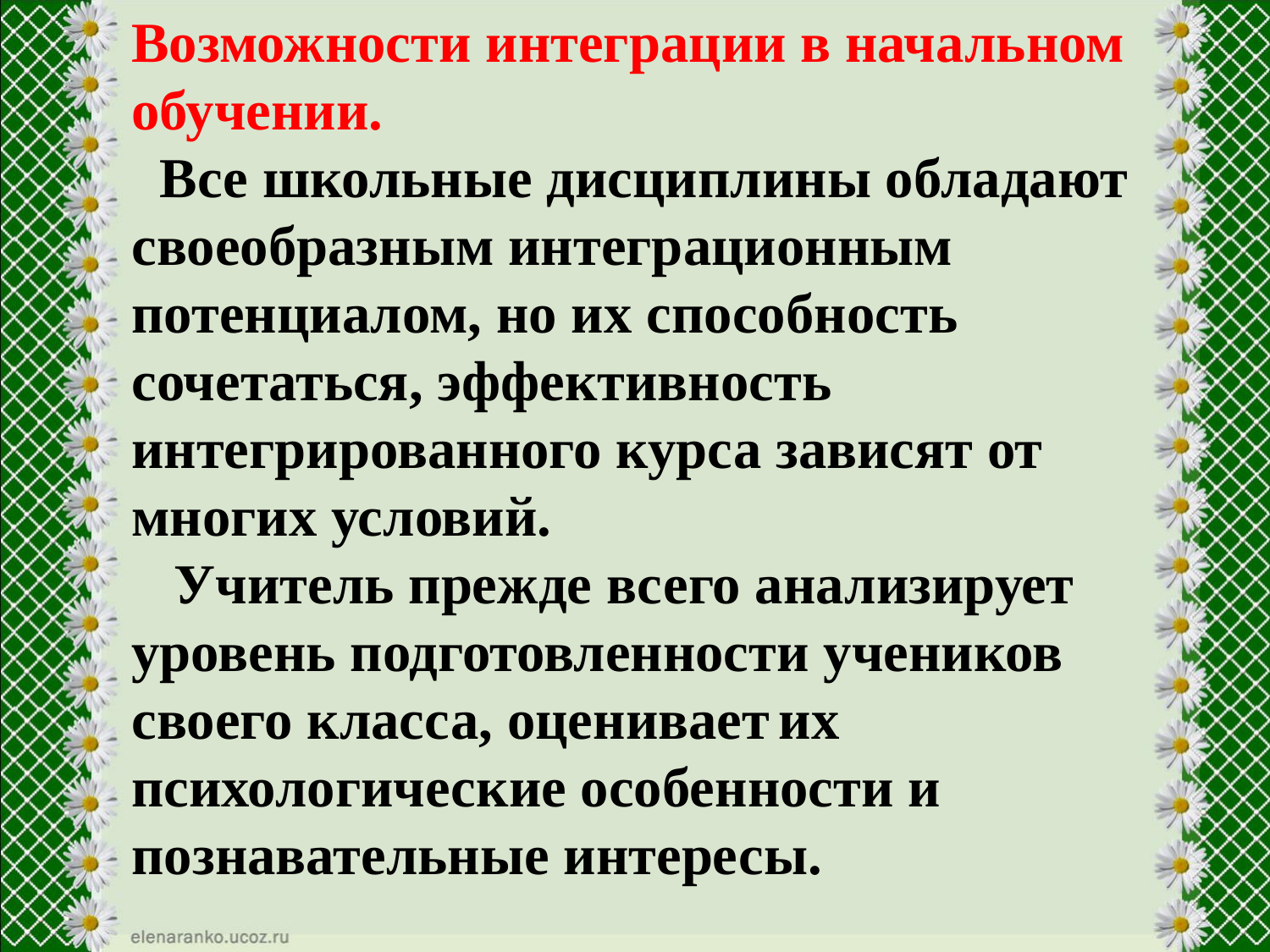

Возможности интеграции в начальном обучении.
  Все школьные дисциплины обладают своеобразным интеграционным потенциалом, но их способность сочетаться, эффективность интегрированного курса зависят от многих условий.
   Учитель прежде всего анализирует уровень подготовленности учеников своего класса, оценивает их психологические особенности и познавательные интересы.